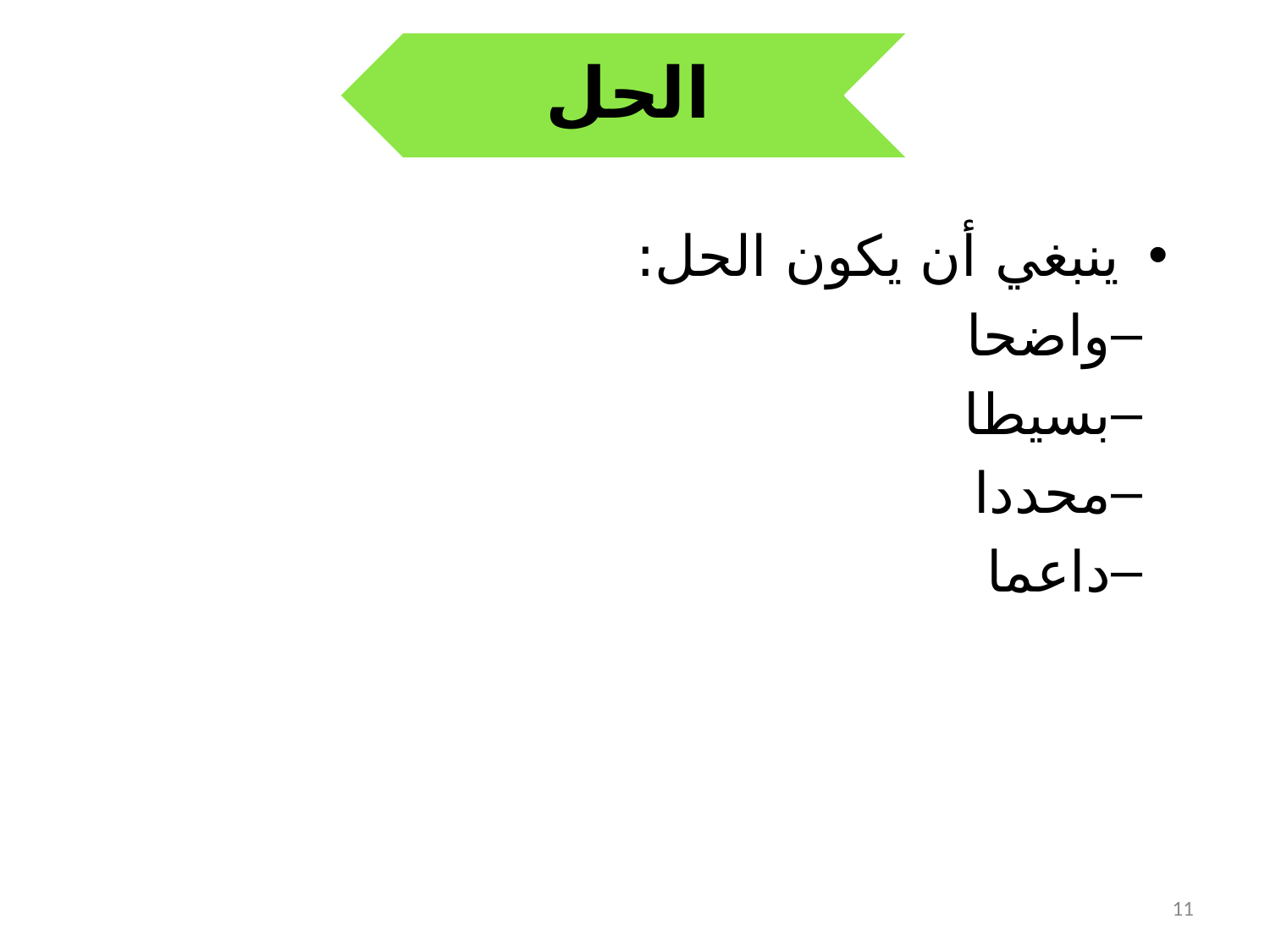

الحل
ينبغي أن يكون الحل:
واضحا
بسيطا
محددا
داعما
11